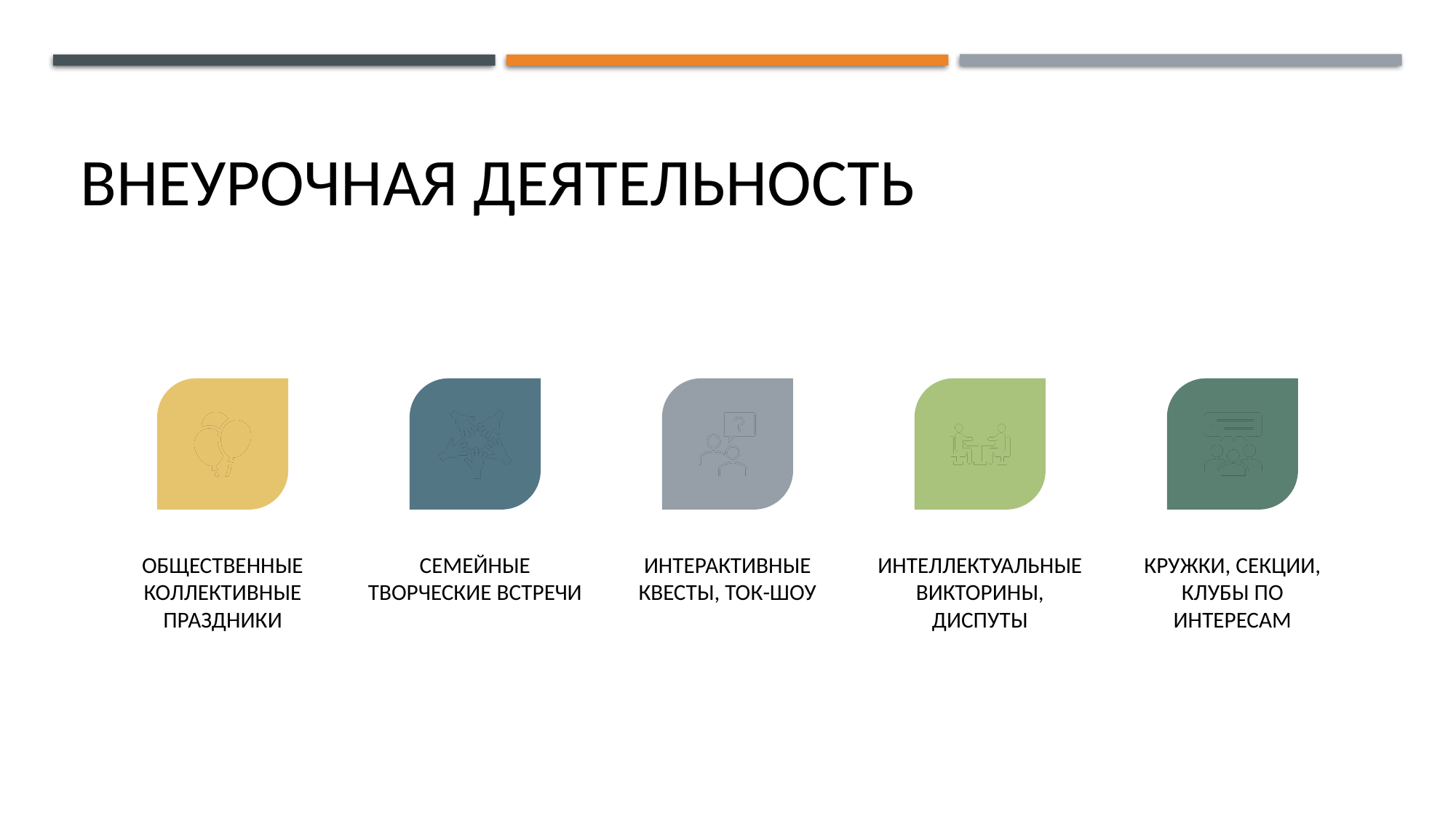

# Внеурочная деятельность
общественные коллективные праздники
семейные творческие встречи
интерактивные квесты, ток-шоу
интеллектуальные викторины, диспуты
кружки, секции, клубы по интересам